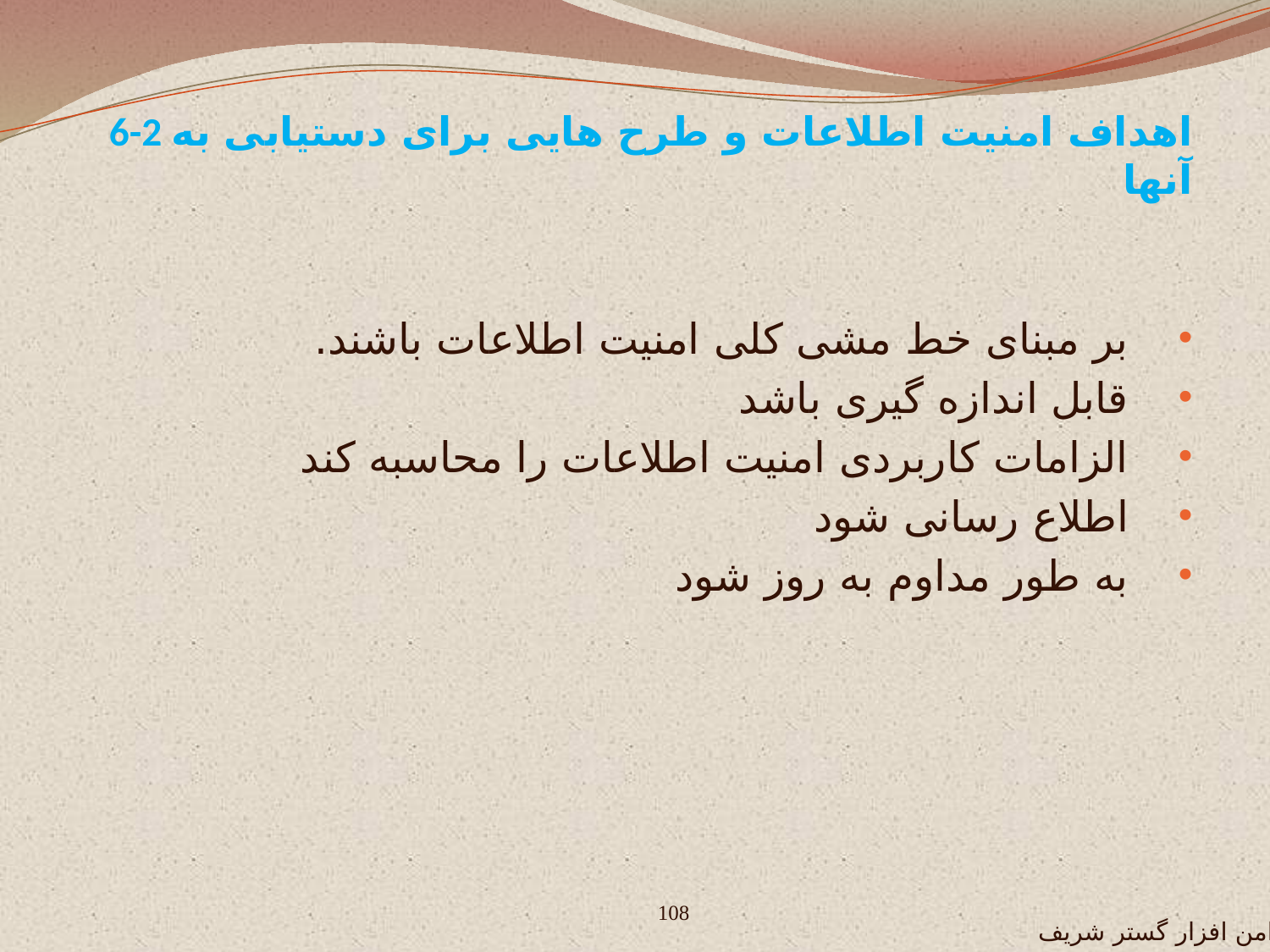

# 6-2 اهداف امنیت اطلاعات و طرح هایی برای دستیابی به آنها

بر مبنای خط مشی کلی امنیت اطلاعات باشند.
قابل اندازه گیری باشد
الزامات کاربردی امنیت اطلاعات را محاسبه کند
اطلاع رسانی شود
به طور مداوم به روز شود